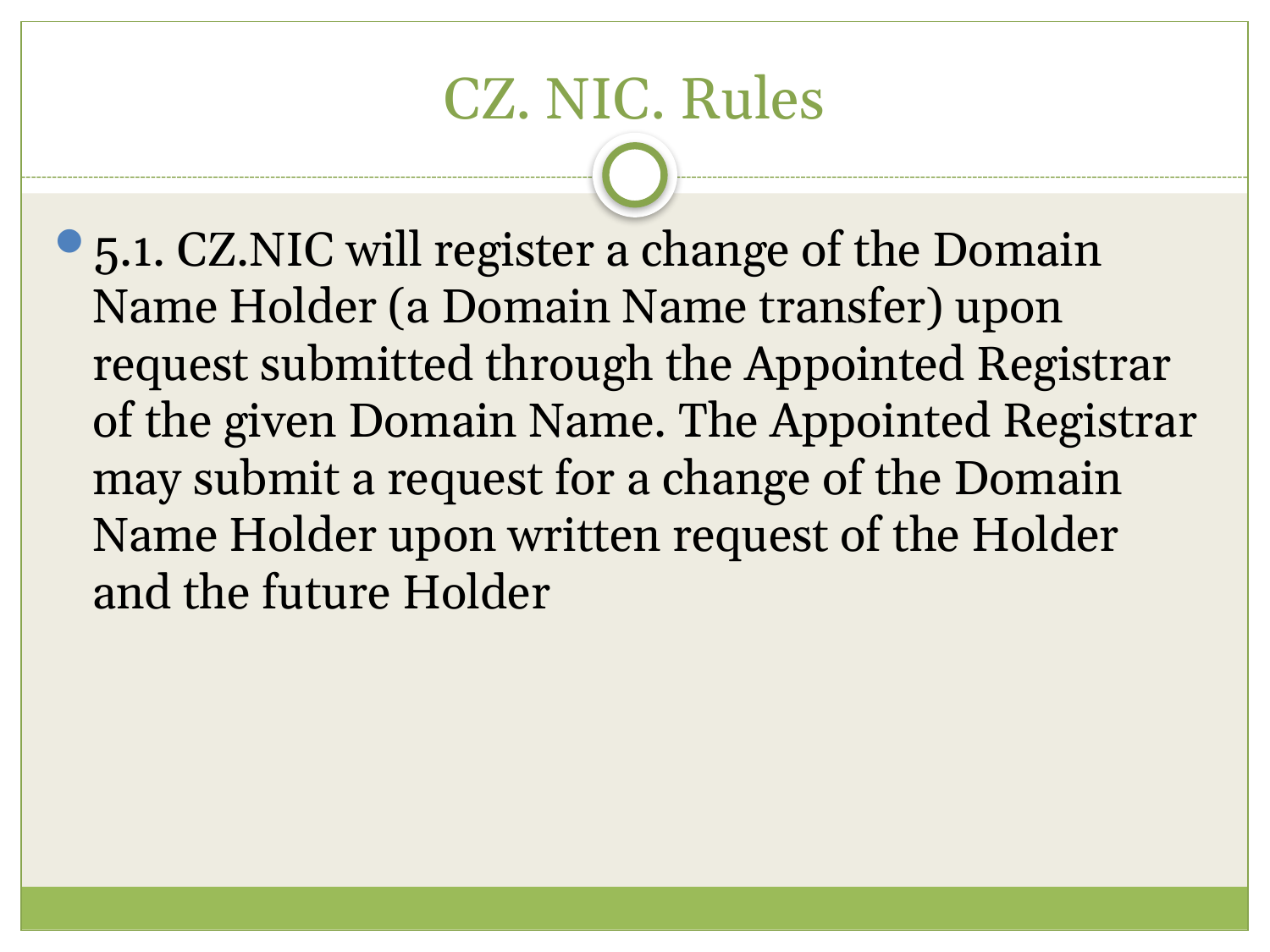

# CZ. NIC. Rules
5.1. CZ.NIC will register a change of the Domain Name Holder (a Domain Name transfer) upon request submitted through the Appointed Registrar of the given Domain Name. The Appointed Registrar may submit a request for a change of the Domain Name Holder upon written request of the Holder and the future Holder